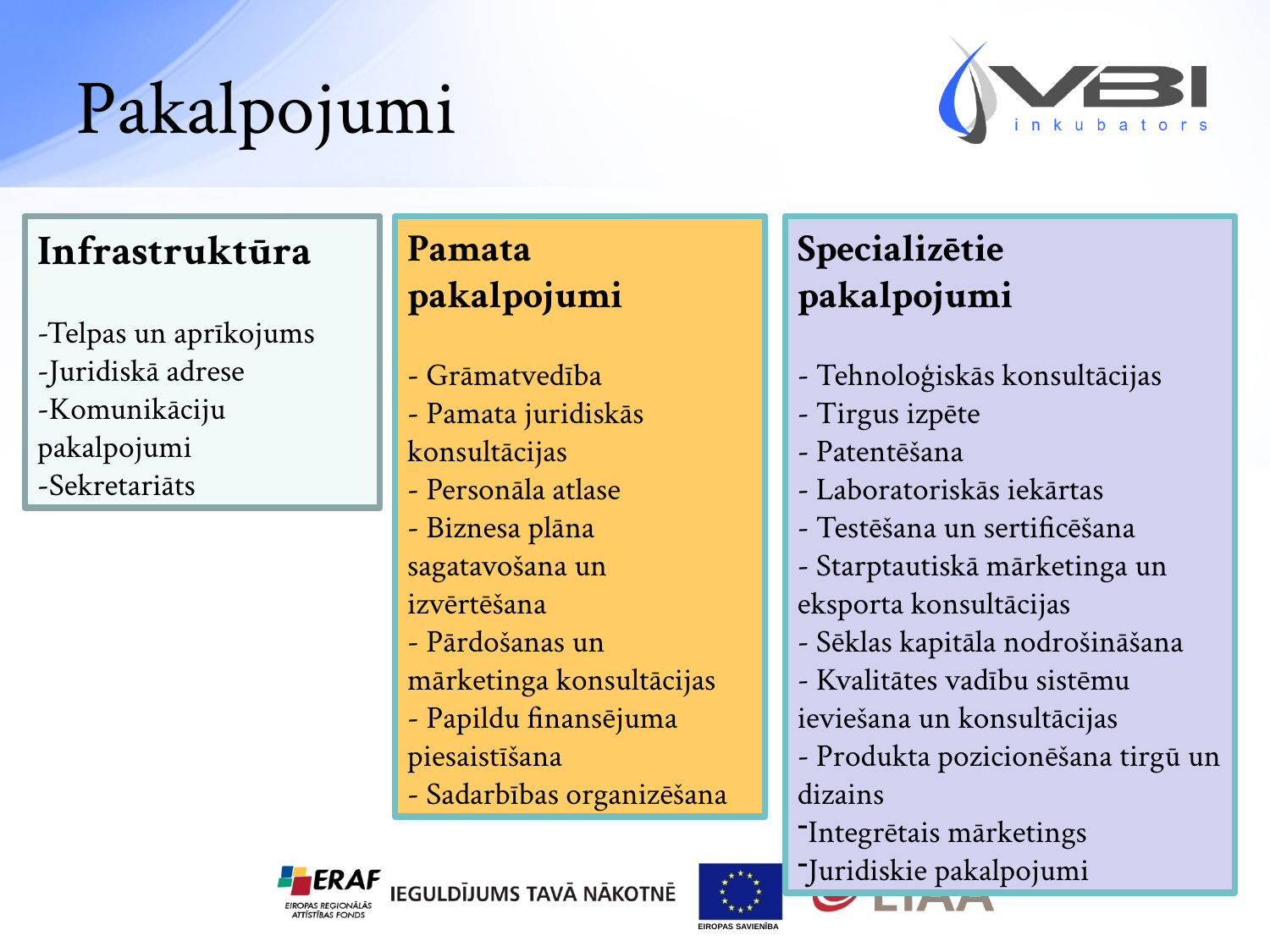

Pakalpojumi
Infrastruktūra

-Telpas un aprīkojums
-Juridiskā adrese
-Komunikāciju pakalpojumi
-Sekretariāts
Pamata pakalpojumi

- Grāmatvedība
- Pamata juridiskās konsultācijas
- Personāla atlase
- Biznesa plāna sagatavošana un izvērtēšana
- Pārdošanas un mārketinga konsultācijas
- Papildu finansējuma piesaistīšana
- Sadarbības organizēšana
Specializētie pakalpojumi

- Tehnoloģiskās konsultācijas
- Tirgus izpēte
- Patentēšana
- Laboratoriskās iekārtas
- Testēšana un sertificēšana
- Starptautiskā mārketinga un eksporta konsultācijas
- Sēklas kapitāla nodrošināšana
- Kvalitātes vadību sistēmu ieviešana un konsultācijas
- Produkta pozicionēšana tirgū un dizains
Integrētais mārketings
Juridiskie pakalpojumi